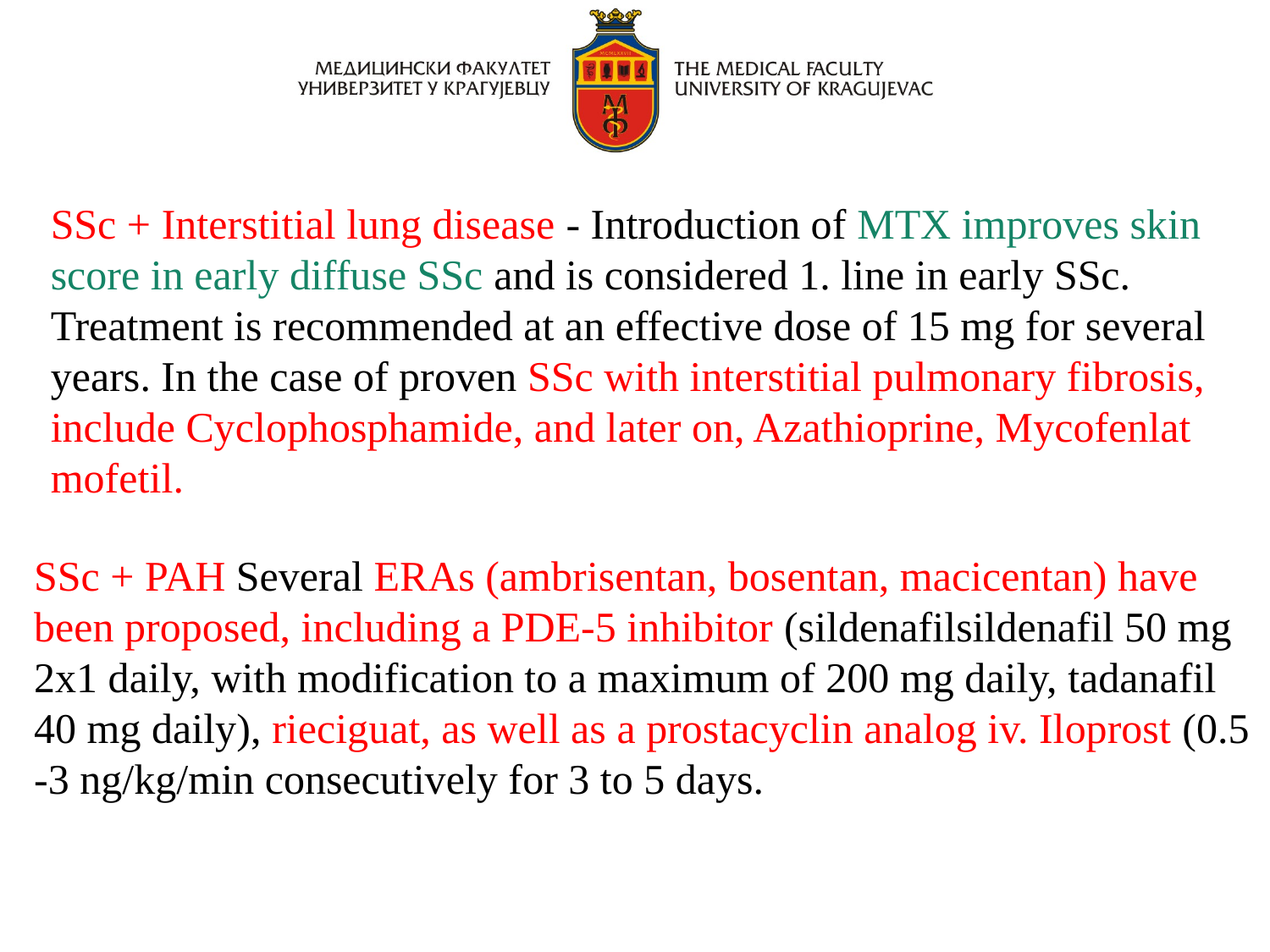

SSc + Interstitial lung disease - Introduction of MTX improves skin score in early diffuse SSc and is considered 1. line in early SSc. Treatment is recommended at an effective dose of 15 mg for several years. In the case of proven SSc with interstitial pulmonary fibrosis, include Cyclophosphamide, and later on, Azathioprine, Mycofenlat mofetil.
SSc + PAH Several ERAs (ambrisentan, bosentan, macicentan) have been proposed, including a PDE-5 inhibitor (sildenafilsildenafil 50 mg 2x1 daily, with modification to a maximum of 200 mg daily, tadanafil 40 mg daily), rieciguat, as well as a prostacyclin analog iv. Iloprost (0.5 -3 ng/kg/min consecutively for 3 to 5 days.